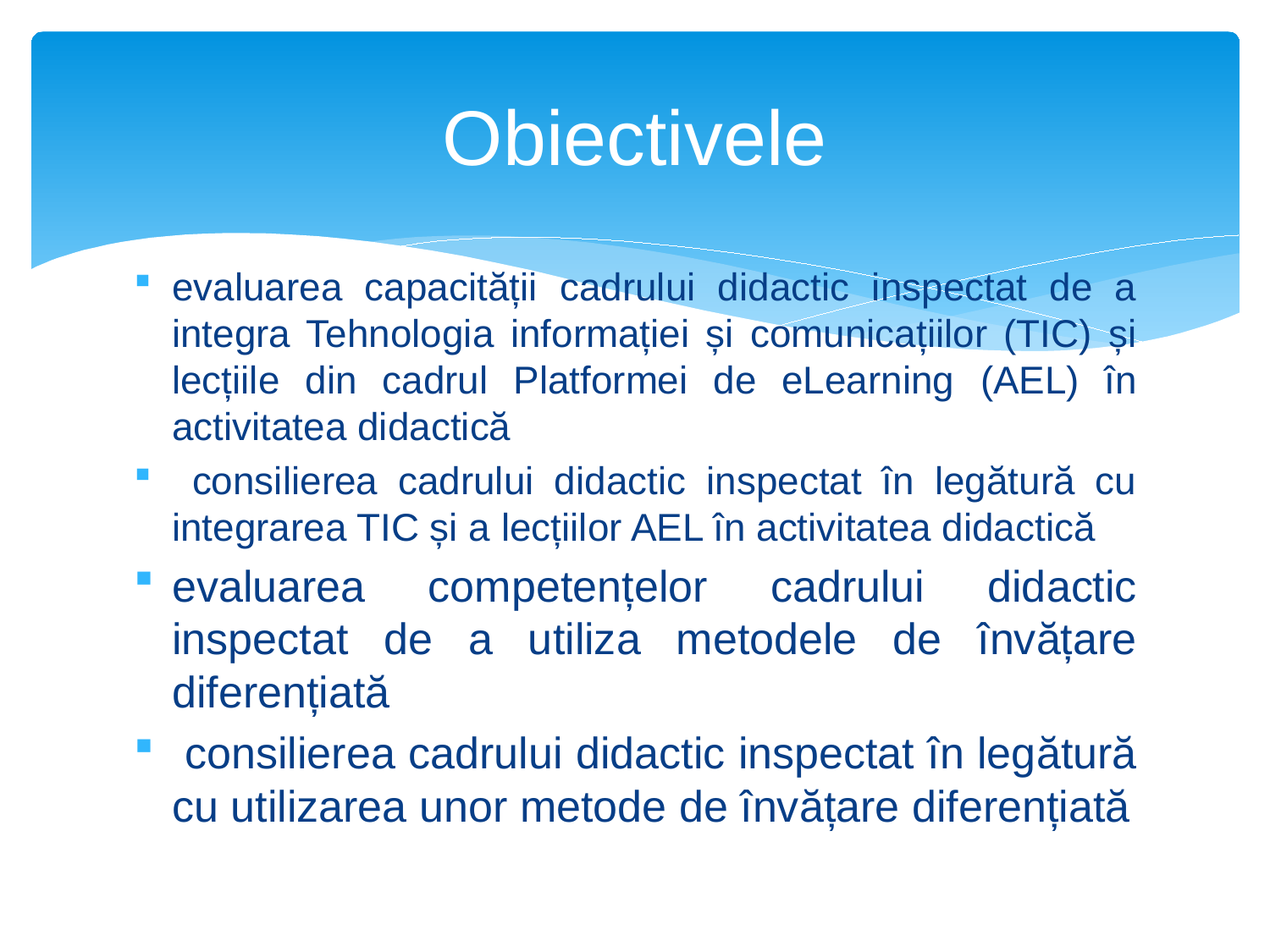

# Obiectivele
evaluarea capacității cadrului didactic inspectat de a integra Tehnologia informației și comunicațiilor (TIC) și lecțiile din cadrul Platformei de eLearning (AEL) în activitatea didactică
 consilierea cadrului didactic inspectat în legătură cu integrarea TIC și a lecțiilor AEL în activitatea didactică
evaluarea competențelor cadrului didactic inspectat de a utiliza metodele de învățare diferențiată
 consilierea cadrului didactic inspectat în legătură cu utilizarea unor metode de învățare diferențiată